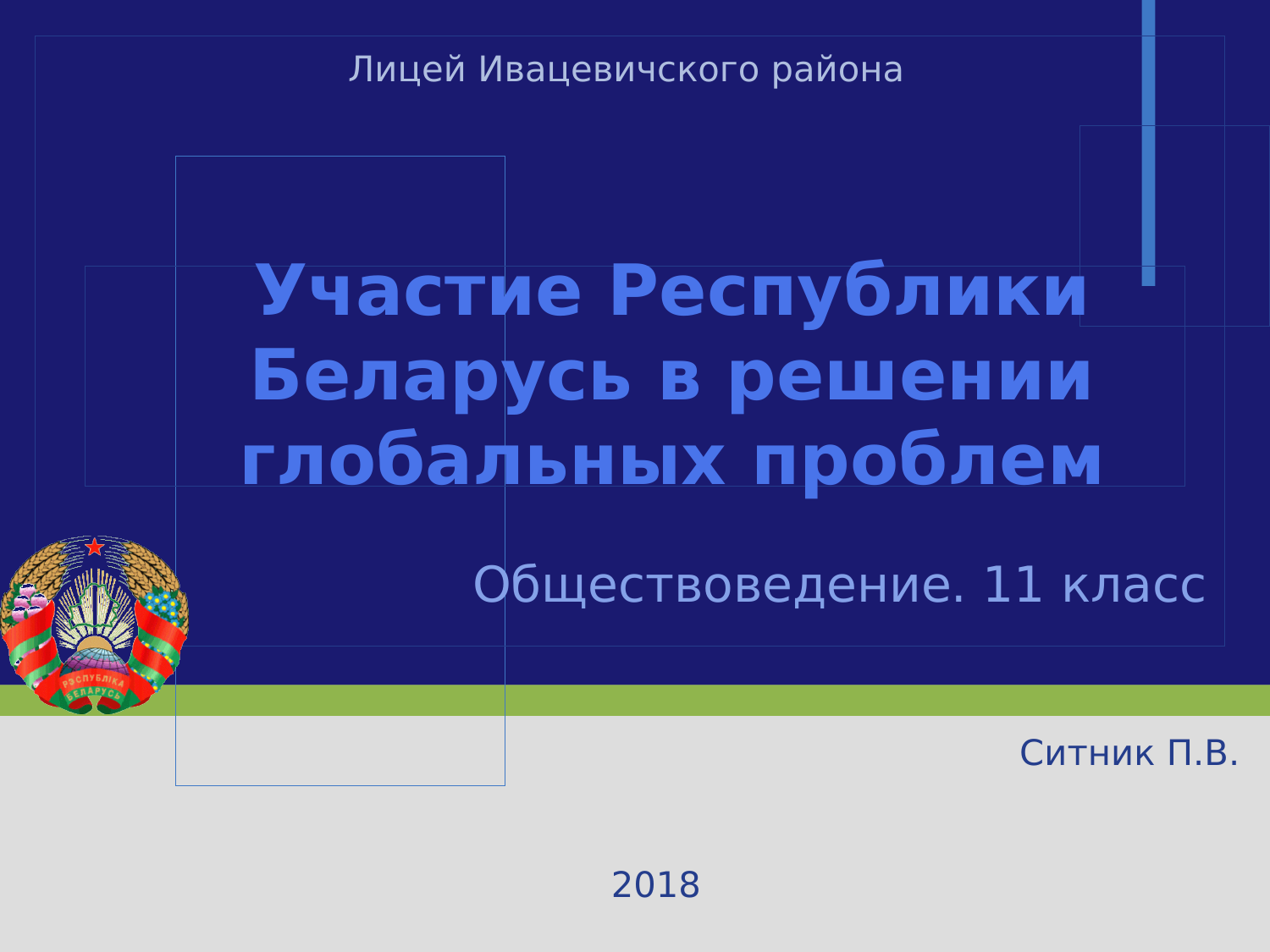

Лицей Ивацевичского района
# Участие Республики Беларусь в решении глобальных проблем
Обществоведение. 11 класс
Ситник П.В.
2018